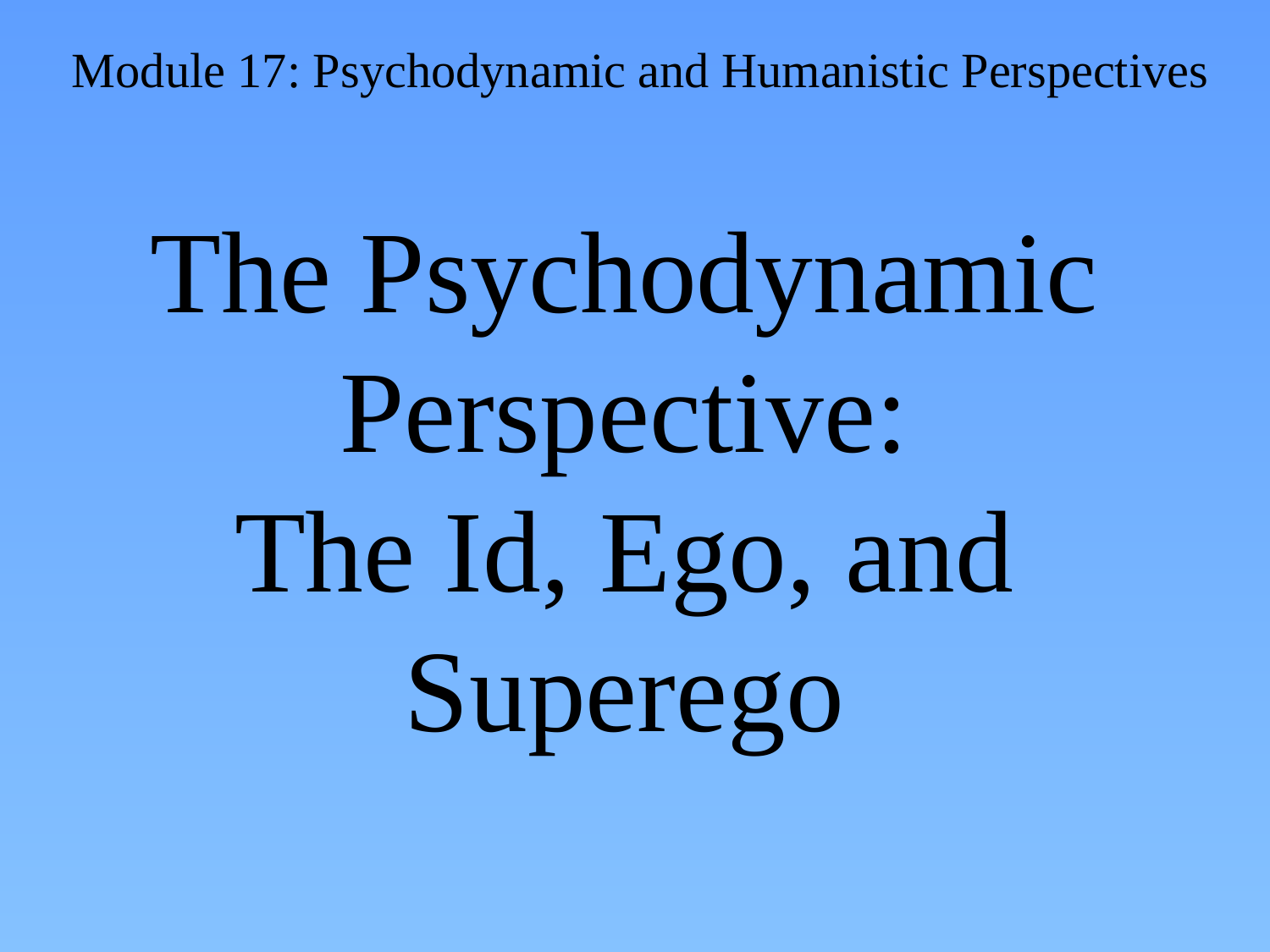

# The Psychodynamic Perspective: The Id, Ego, and Superego
Module 17: Psychodynamic and Humanistic Perspectives